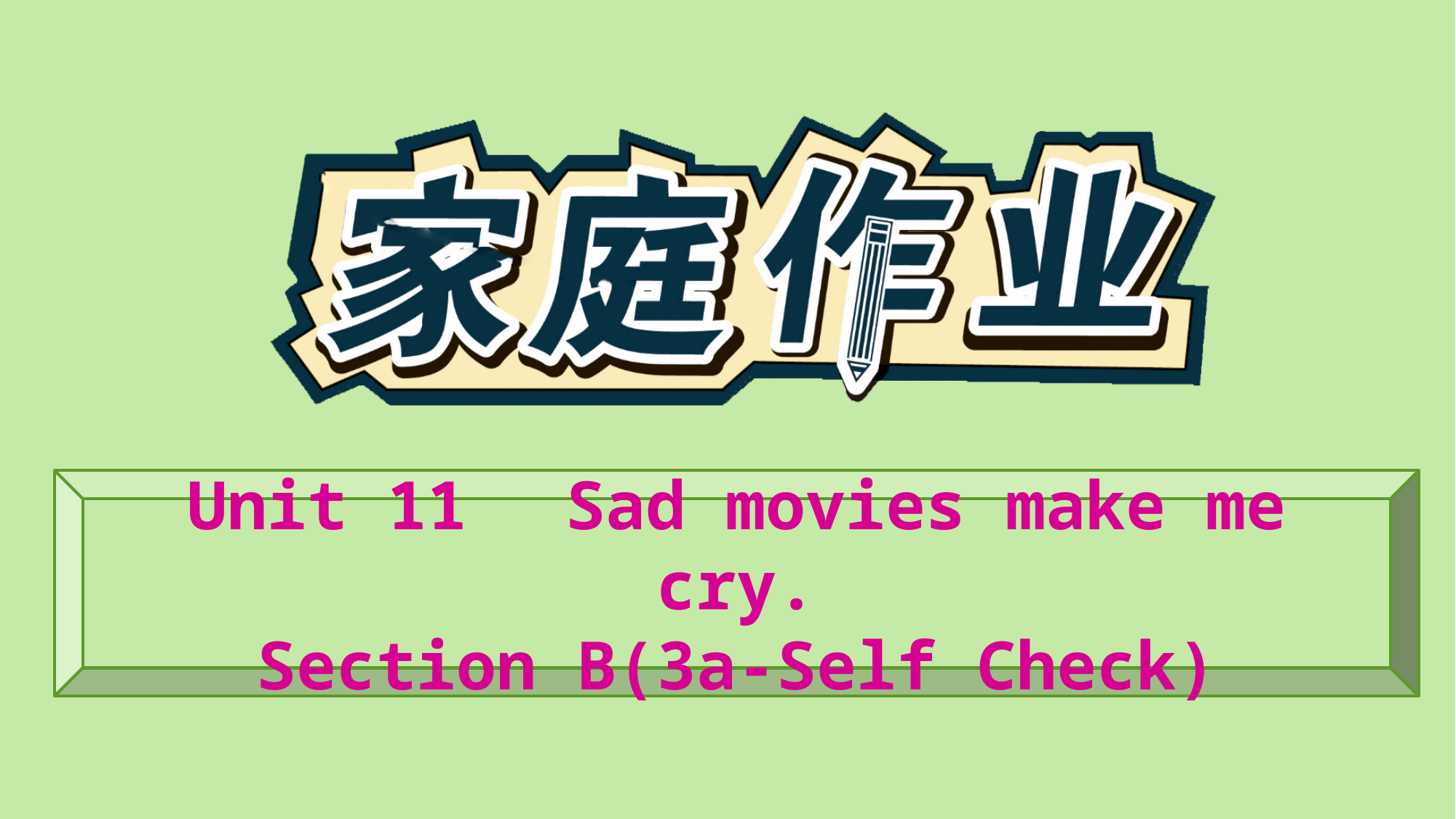

Unit 11　Sad movies make me cry.
Section B(3a-Self Check)